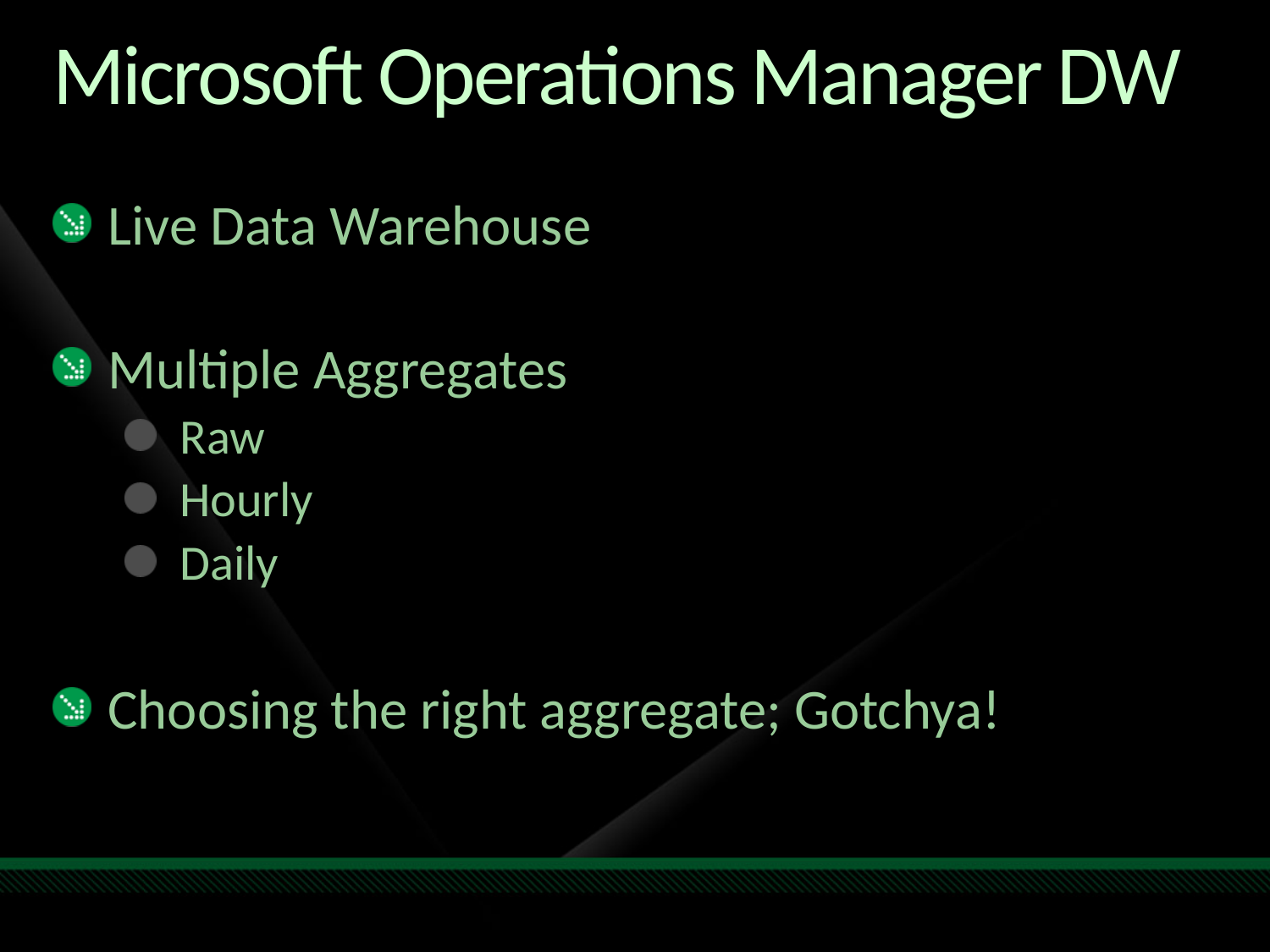

# Microsoft Operations Manager DW
Live Data Warehouse

Multiple Aggregates
Raw
Hourly
Daily

Choosing the right aggregate; Gotchya!